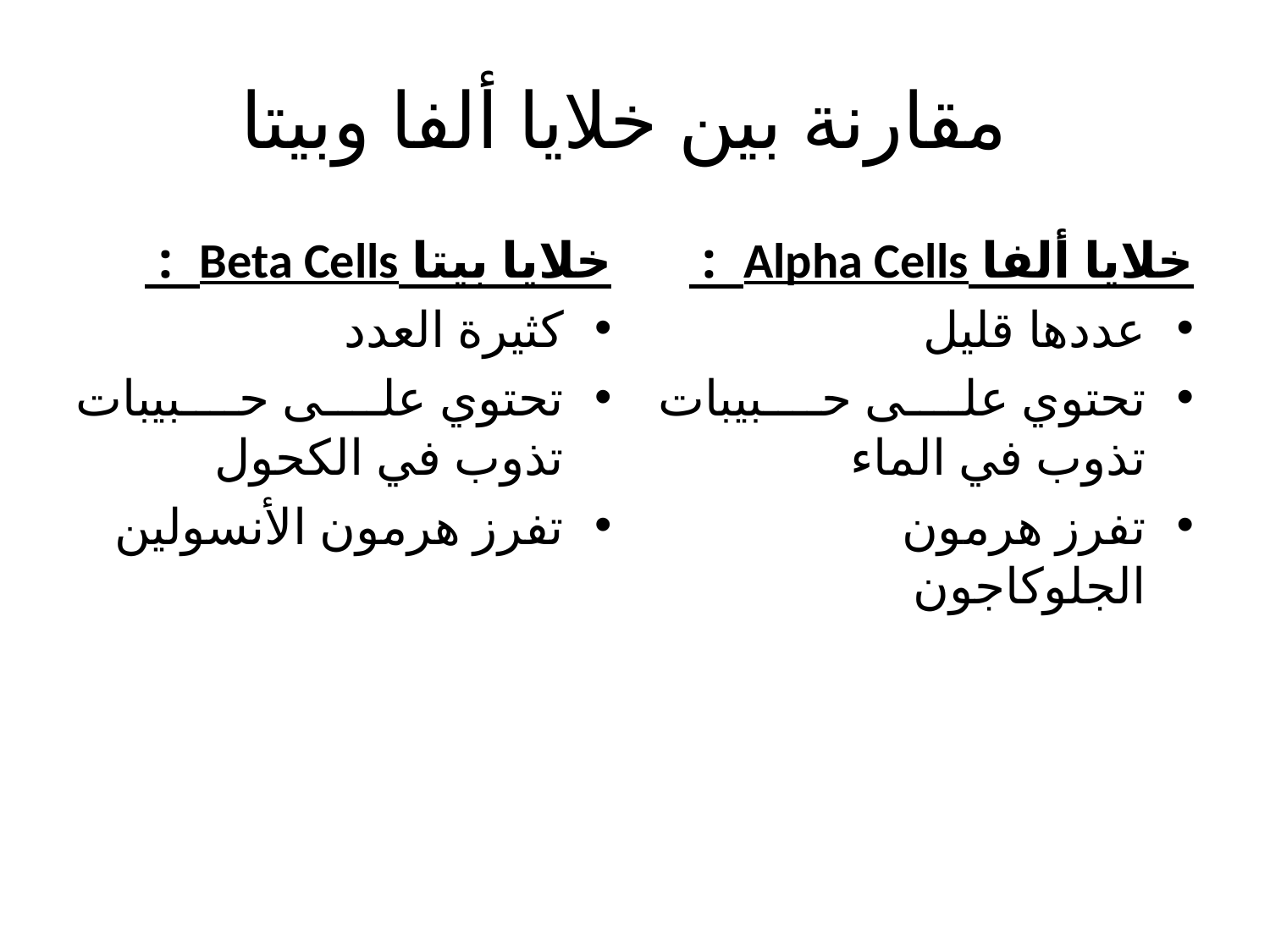

# مقارنة بين خلايا ألفا وبيتا
خلايا بيتا Beta Cells  :
كثيرة العدد
تحتوي على حبيبات تذوب في الكحول
تفرز هرمون الأنسولين

خلايا ألفا Alpha Cells  :
عددها قليل
تحتوي على حبيبات تذوب في الماء
تفرز هرمون الجلوكاجون